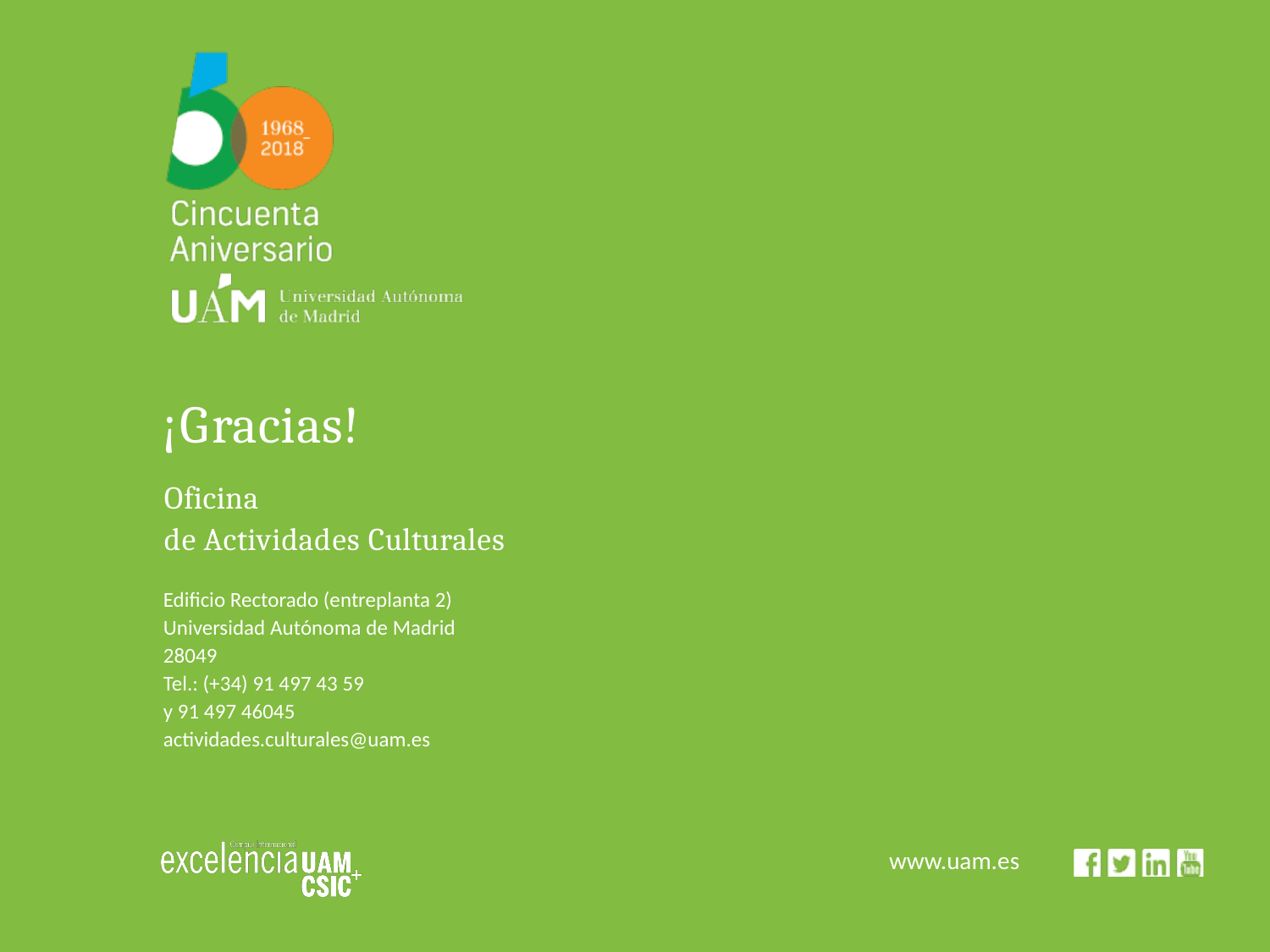

# ¡Gracias!
Oficina
de Actividades Culturales
Edificio Rectorado (entreplanta 2)
Universidad Autónoma de Madrid
28049
Tel.: (+34) 91 497 43 59
y 91 497 46045
actividades.culturales@uam.es